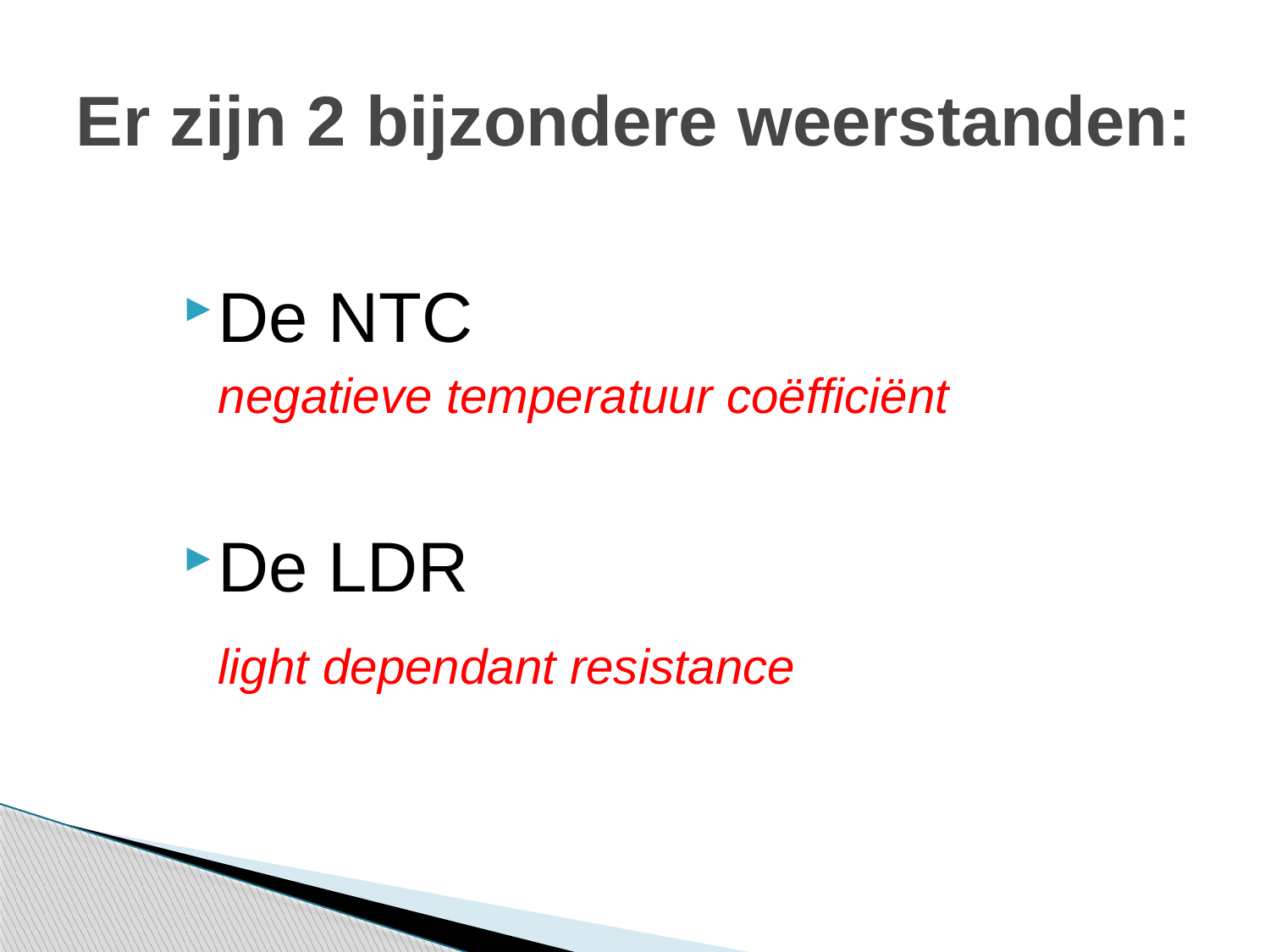

# Er zijn 2 bijzondere weerstanden:
De NTC
	negatieve temperatuur coëfficiënt

De LDR
	light dependant resistance